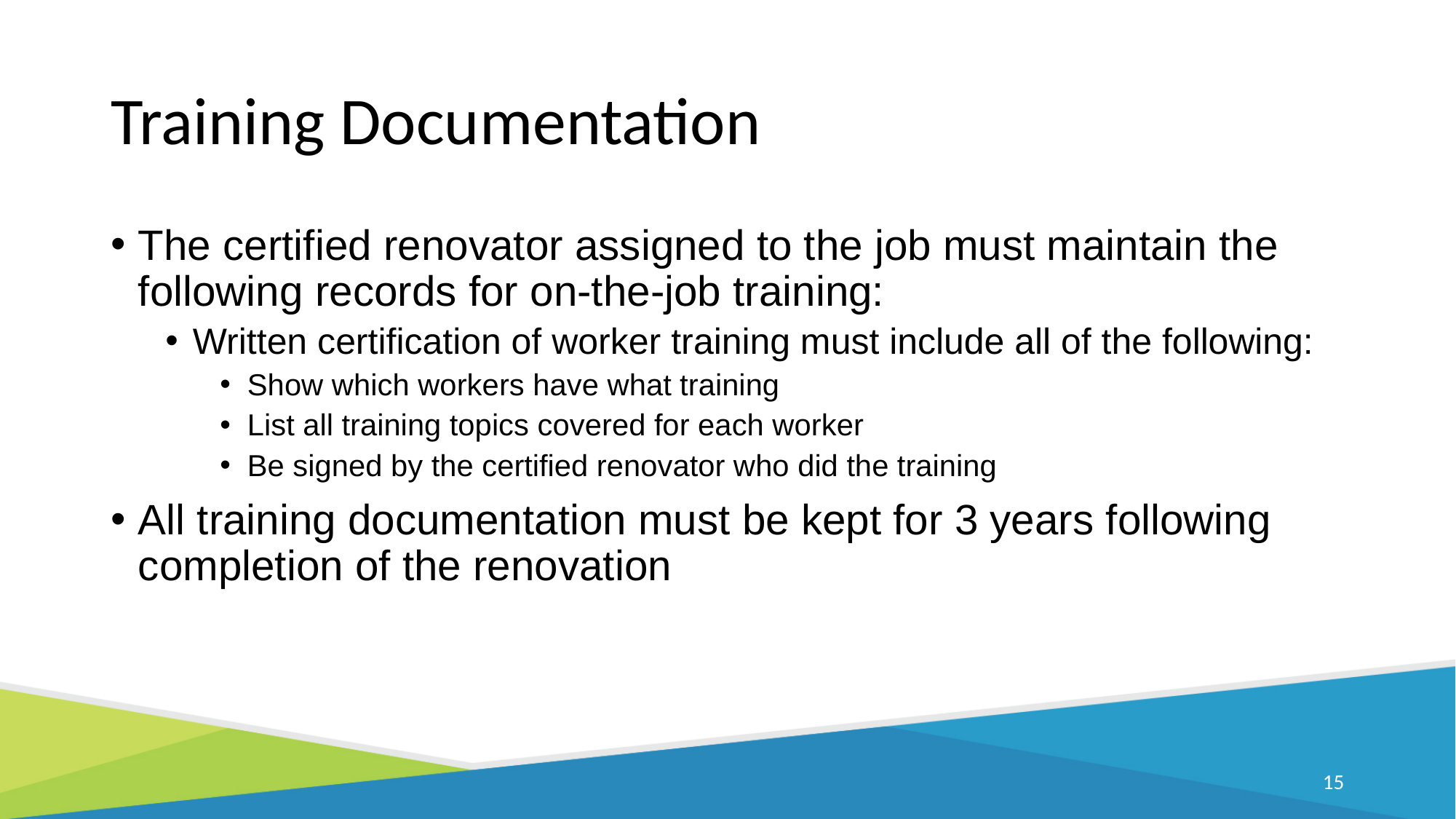

# Training Documentation
The certified renovator assigned to the job must maintain the following records for on-the-job training:
Written certification of worker training must include all of the following:
Show which workers have what training
List all training topics covered for each worker
Be signed by the certified renovator who did the training
All training documentation must be kept for 3 years following completion of the renovation
15